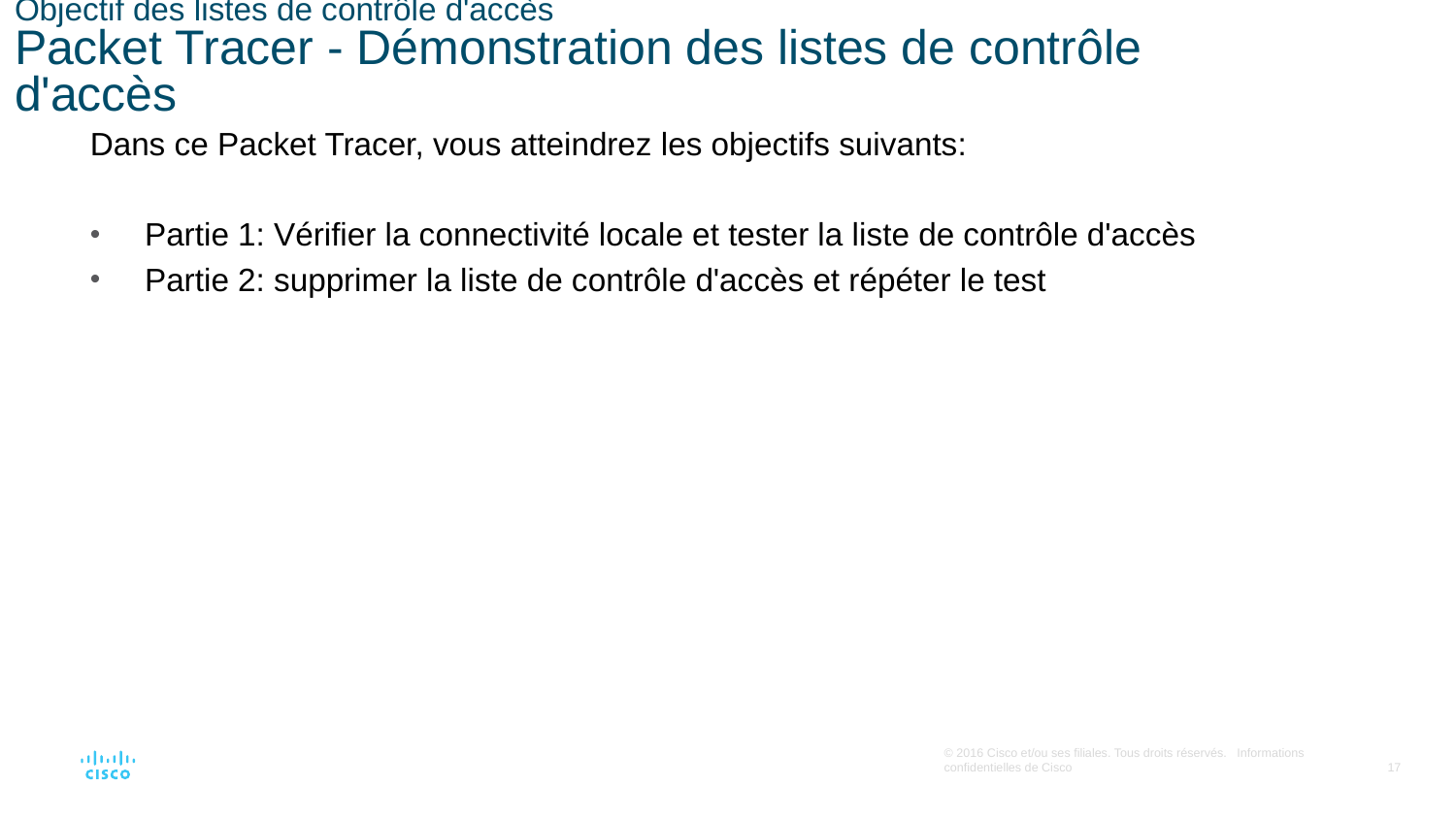

# Objectif des listes de contrôle d'accès Packet Tracer - Démonstration des listes de contrôle d'accès
Dans ce Packet Tracer, vous atteindrez les objectifs suivants:

Partie 1: Vérifier la connectivité locale et tester la liste de contrôle d'accès
Partie 2: supprimer la liste de contrôle d'accès et répéter le test